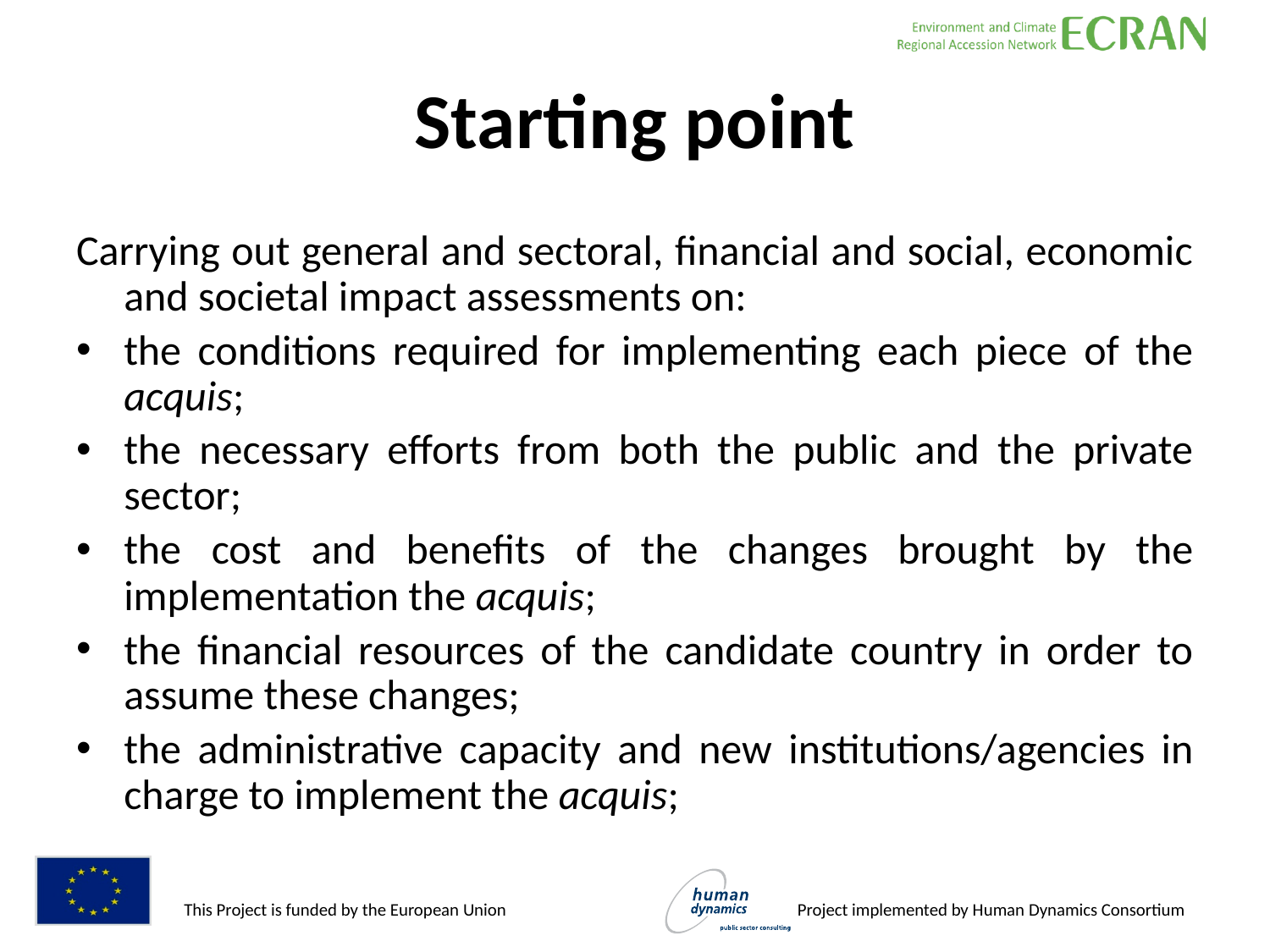

Starting point
Carrying out general and sectoral, financial and social, economic and societal impact assessments on:
the conditions required for implementing each piece of the acquis;
the necessary efforts from both the public and the private sector;
the cost and benefits of the changes brought by the implementation the acquis;
the financial resources of the candidate country in order to assume these changes;
the administrative capacity and new institutions/agencies in charge to implement the acquis;